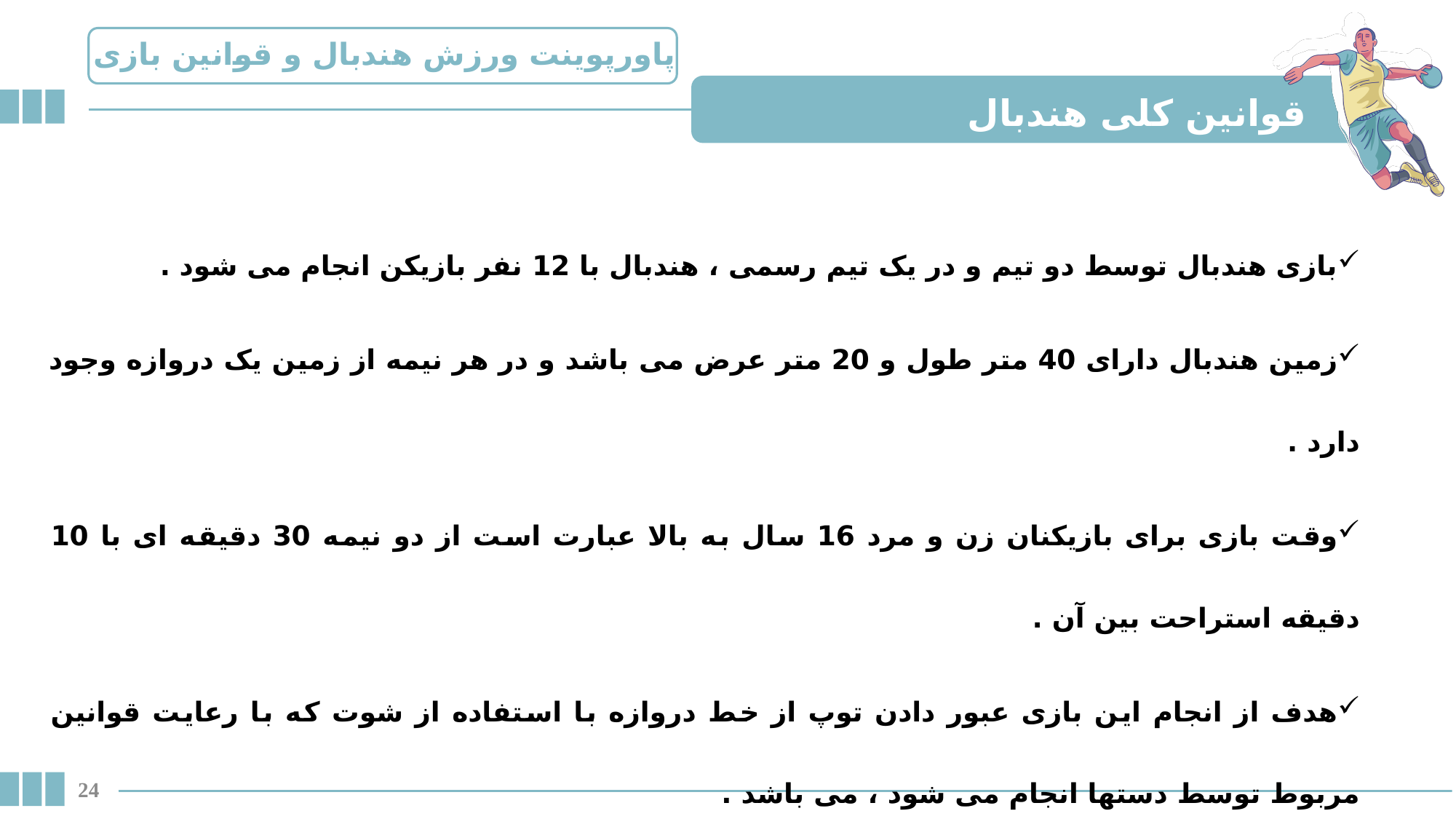

پاورپوینت ورزش هندبال و قوانین بازی
قوانین کلی هندبال
بازی هندبال توسط دو تیم و در یک تیم رسمی ، هندبال با 12 نفر بازیکن انجام می شود .
زمین هندبال دارای 40 متر طول و 20 متر عرض می باشد و در هر نیمه از زمین یک دروازه وجود دارد .
وقت بازی برای بازیکنان زن و مرد 16 سال به بالا عبارت است از دو نیمه 30 دقیقه ای با 10 دقیقه استراحت بین آن .
هدف از انجام این بازی عبور دادن توپ از خط دروازه با استفاده از شوت که با رعایت قوانین مربوط توسط دستها انجام می شود ، می باشد .
توپ را می توان با پاسهای مختلف ( بالای سر ، سینه و ...) ، دریبل ، سه گام و .... با رعایت قوانین در زمین حرکت داد تا منجر به زدن گل شود ، هر گل در این بازی یک امتیاز محسوب می شود .
24